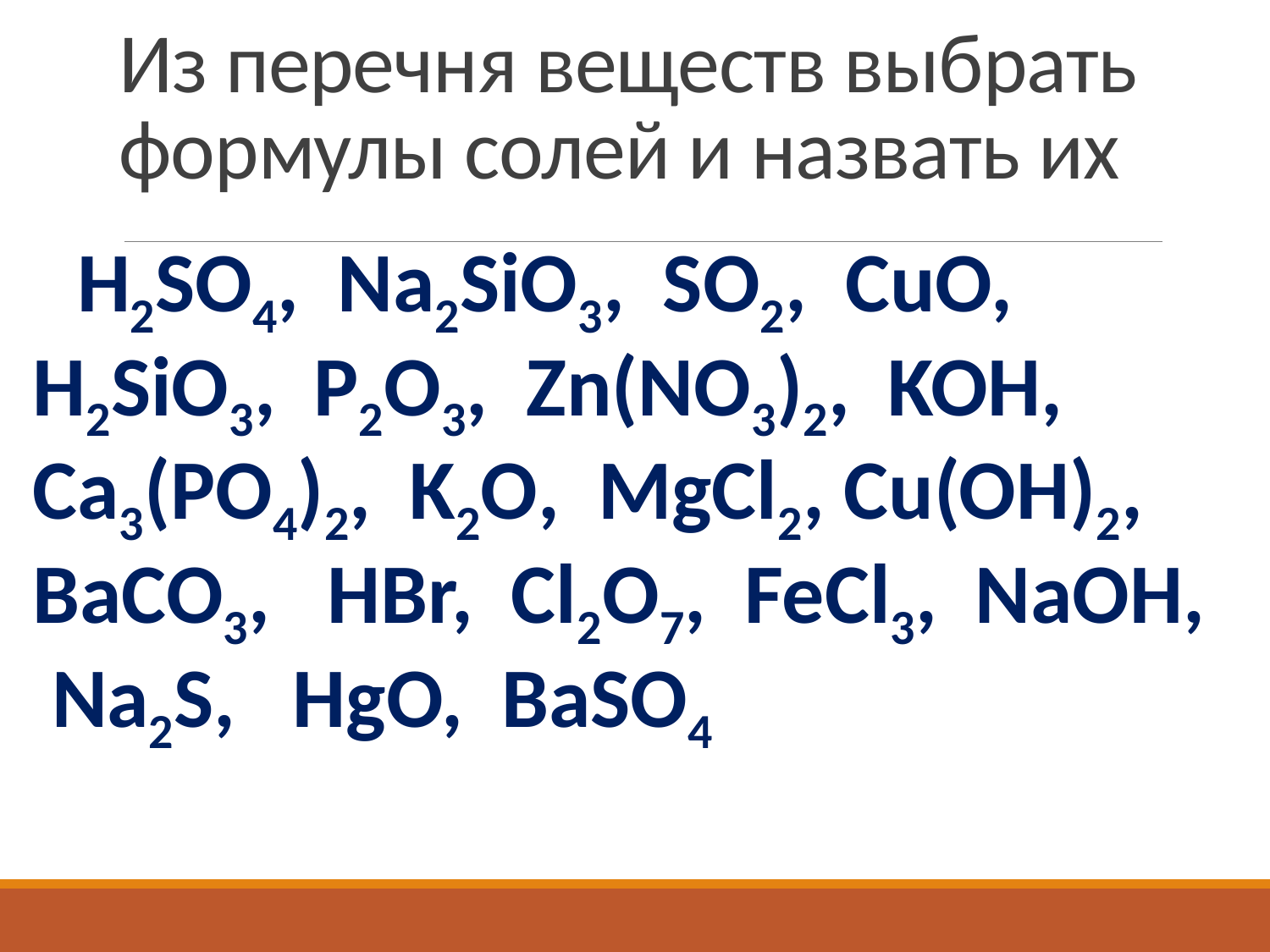

# Из перечня веществ выбрать формулы солей и назвать их
   H2SO4,  Na2SiO3,  SO2,  CuO,  H2SiO3,  P2O3,  Zn(NO3)2,  KOH,  Ca3(PO4)2,  K2О,  MgCl2, Cu(OH)2,  BaCO3,   HBr,  Cl2O7,  FeCl3,  NaOH,   Na2S,   HgO,  BaSO4